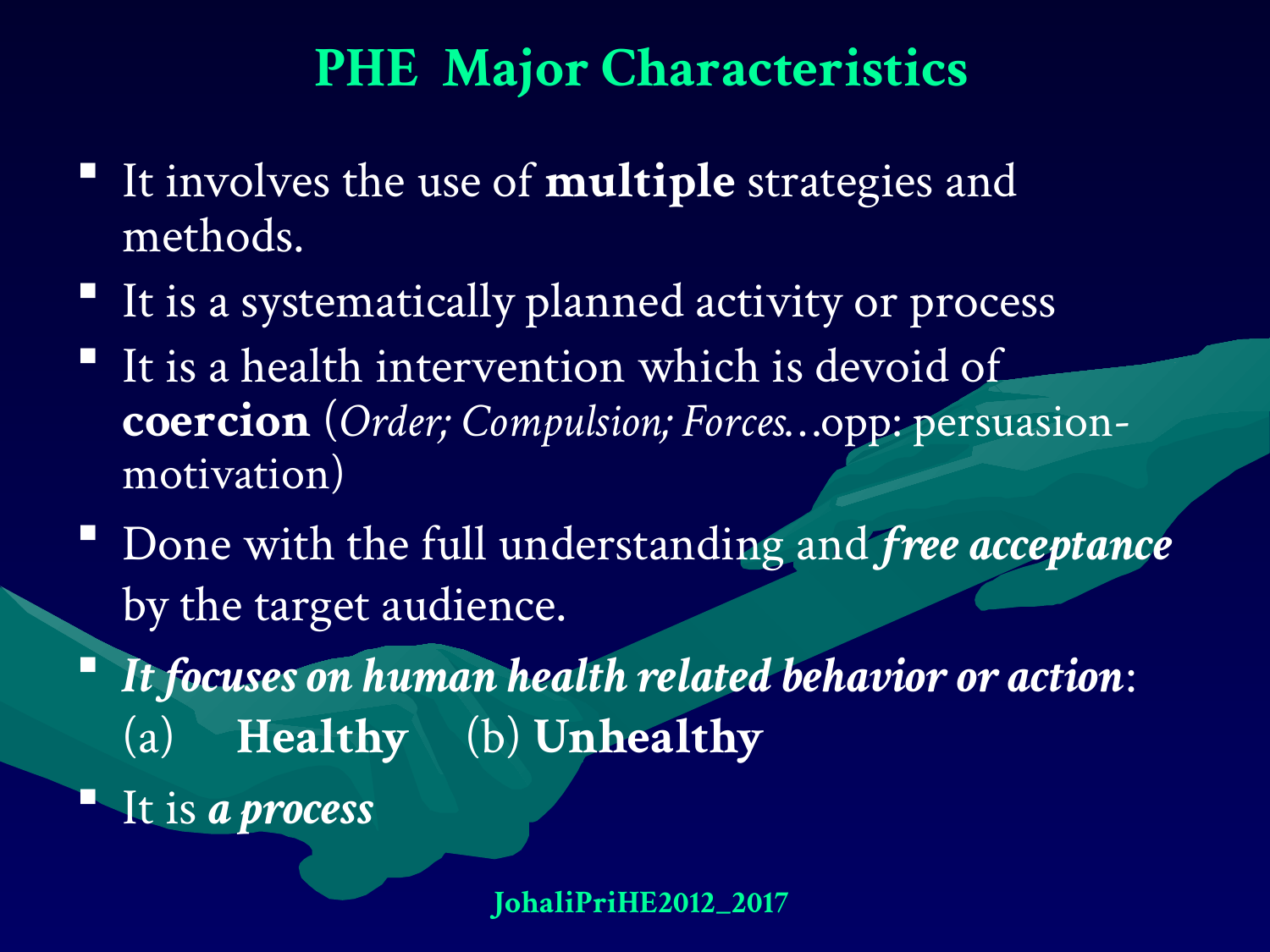

# PHE  Major Characteristics
It involves the use of multiple strategies and methods.
It is a systematically planned activity or process
It is a health intervention which is devoid of coercion (Order; Compulsion; Forces…opp: persuasion-motivation)
Done with the full understanding and free acceptance by the target audience.
It focuses on human health related behavior or action:   (a)	Healthy 	(b) Unhealthy
It is a process

JohaliPriHE2012_2017